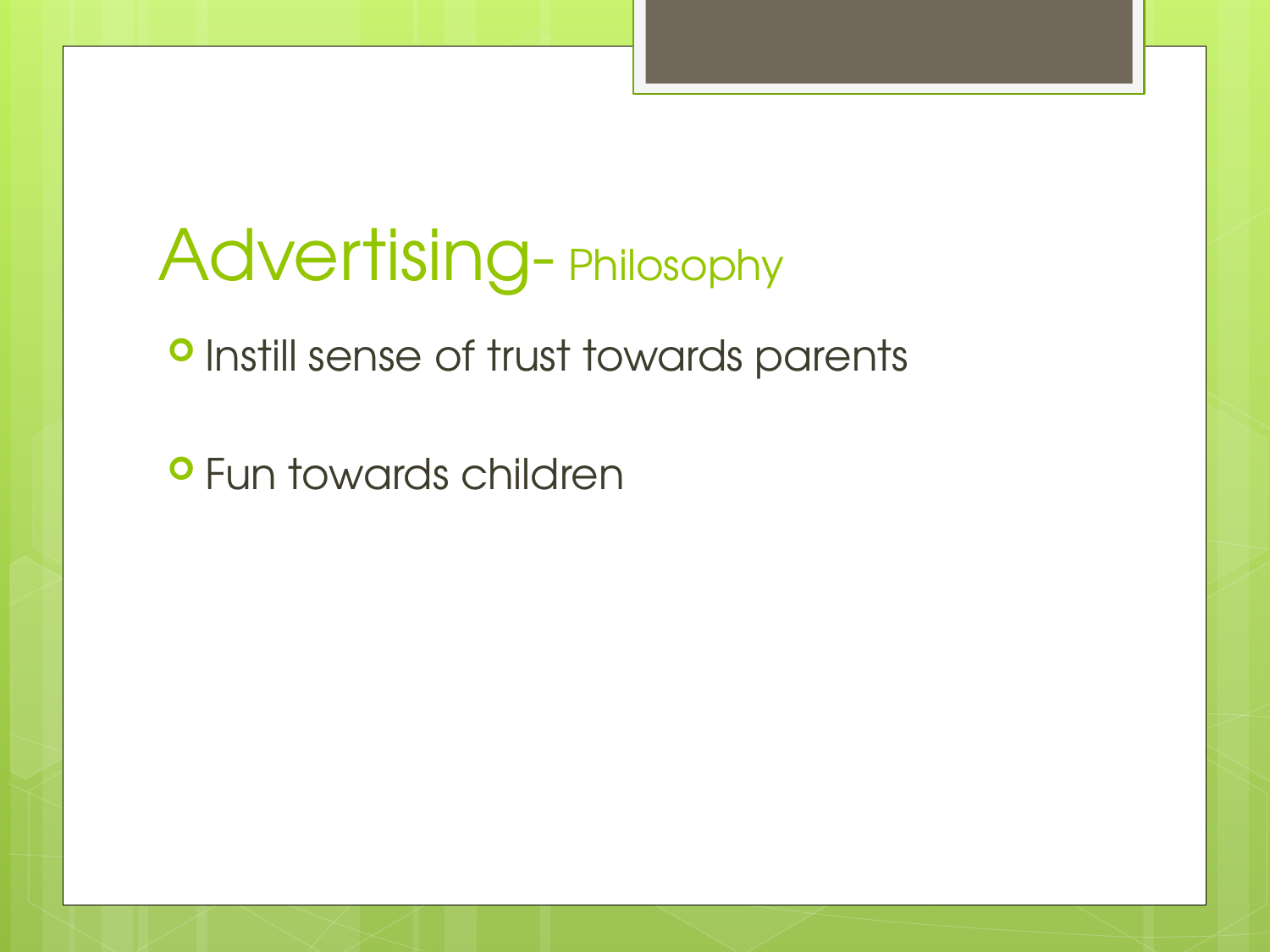

# Advertising- Philosophy
Instill sense of trust towards parents

Fun towards children